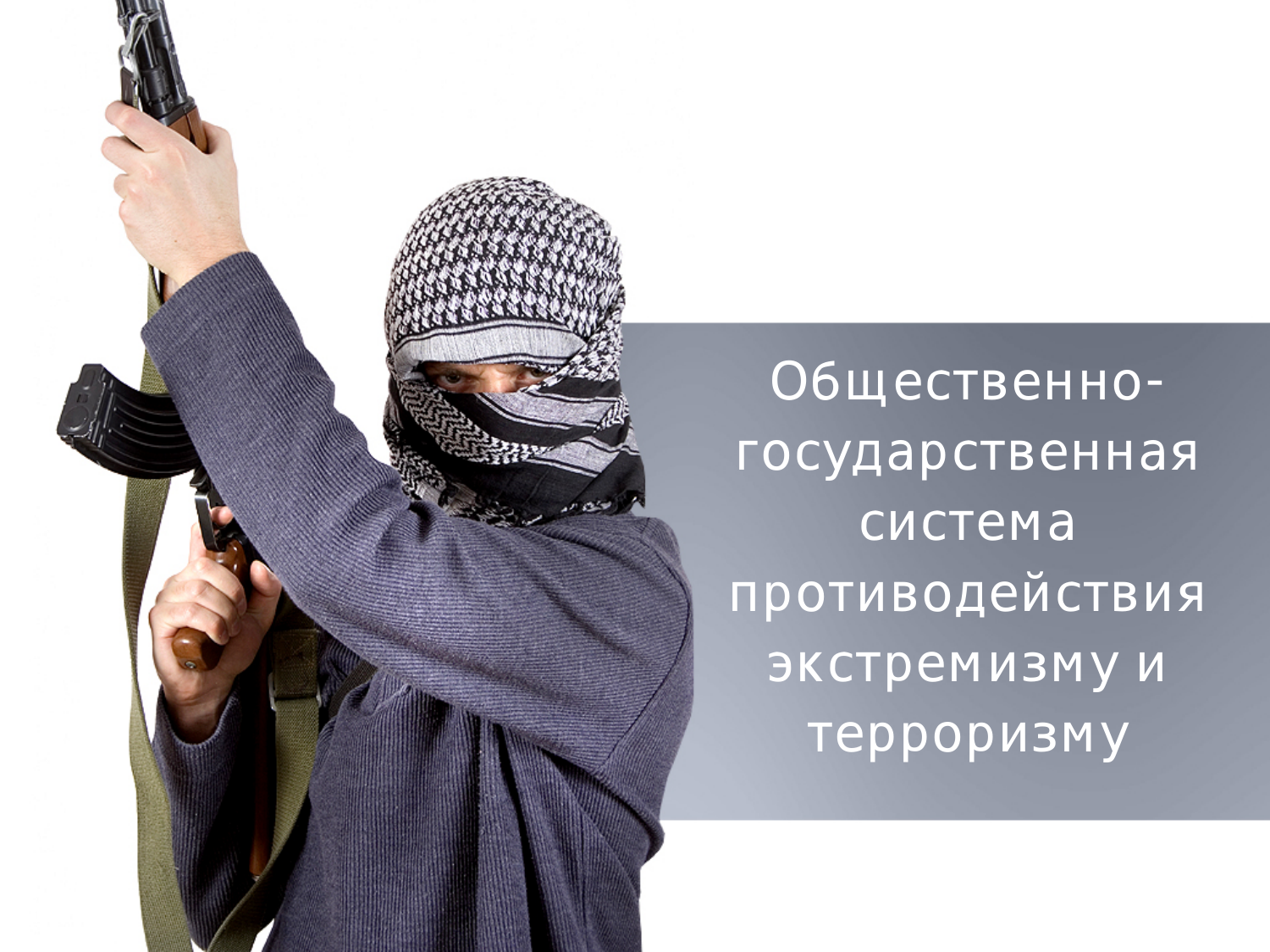

# Общественно-государственная система противодействия экстремизму и терроризму